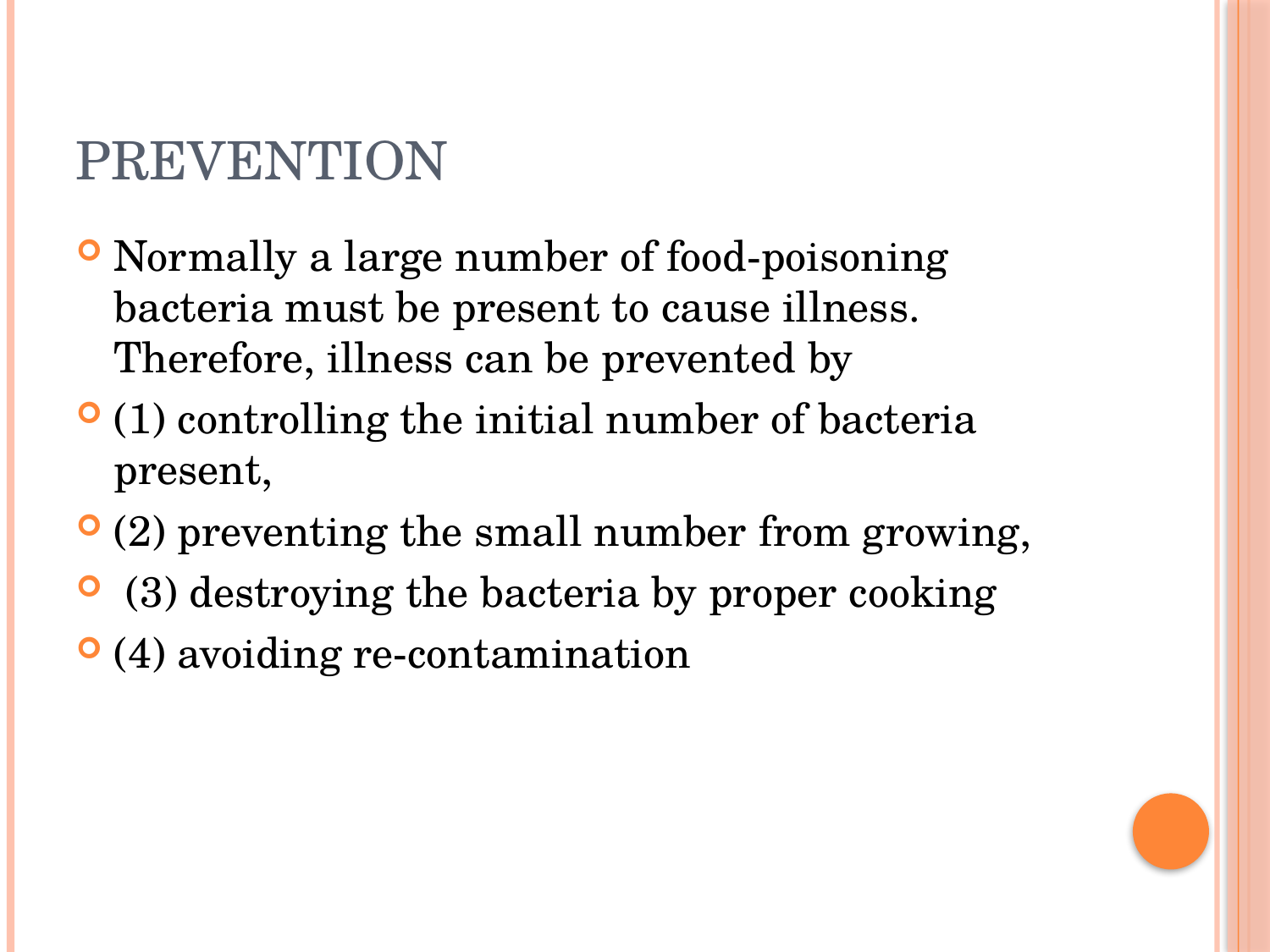

# Prevention
Normally a large number of food-poisoning bacteria must be present to cause illness. Therefore, illness can be prevented by
(1) controlling the initial number of bacteria present,
(2) preventing the small number from growing,
 (3) destroying the bacteria by proper cooking
(4) avoiding re-contamination